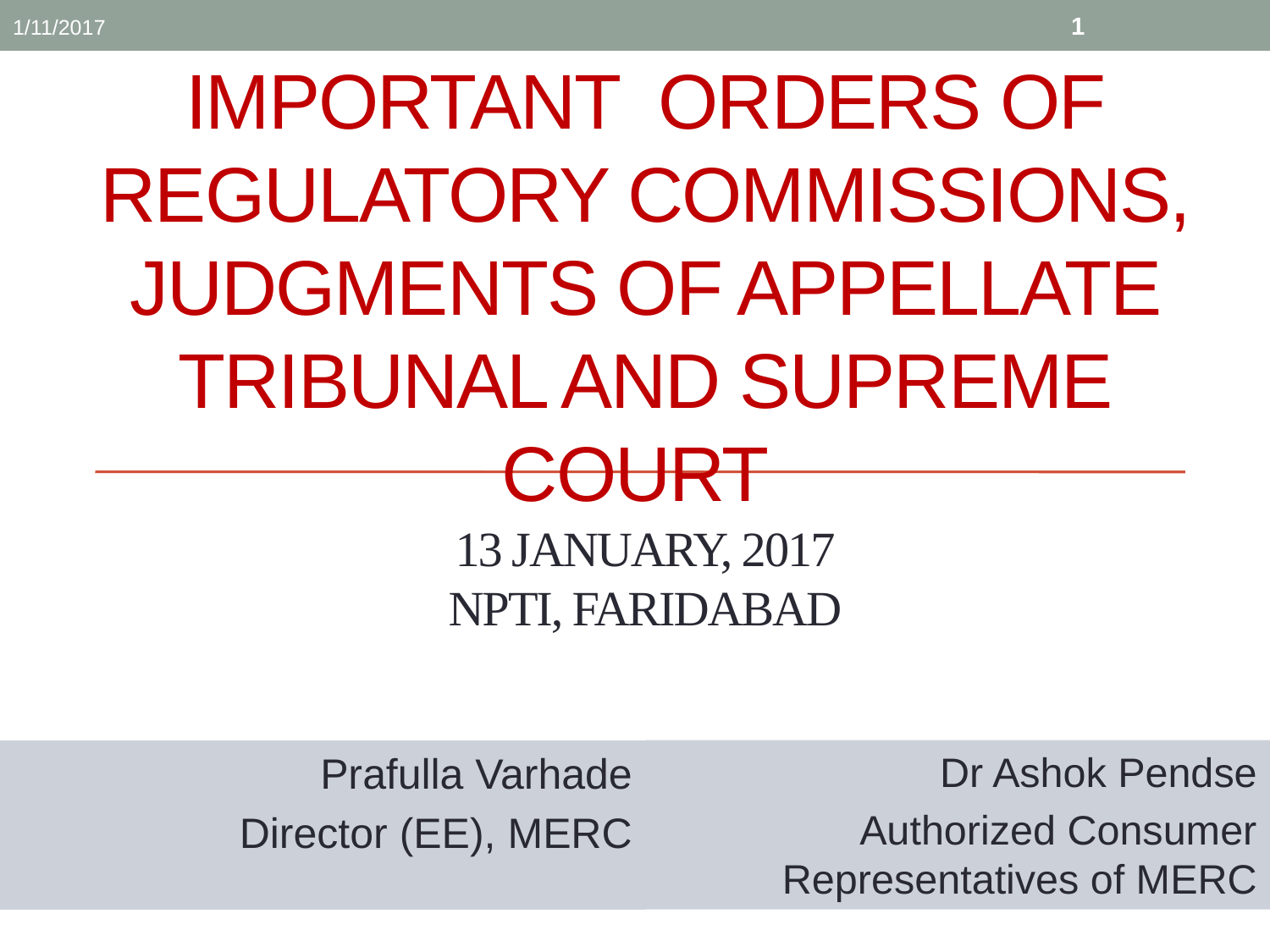

1
1/11/2017
# Important  orders of regulatory commissions, Judgments of Appellate Tribunal and Supreme Court 13 January, 2017 NPTI, Faridabad
Dr Ashok Pendse
Authorized Consumer Representatives of MERC
Prafulla Varhade
Director (EE), MERC